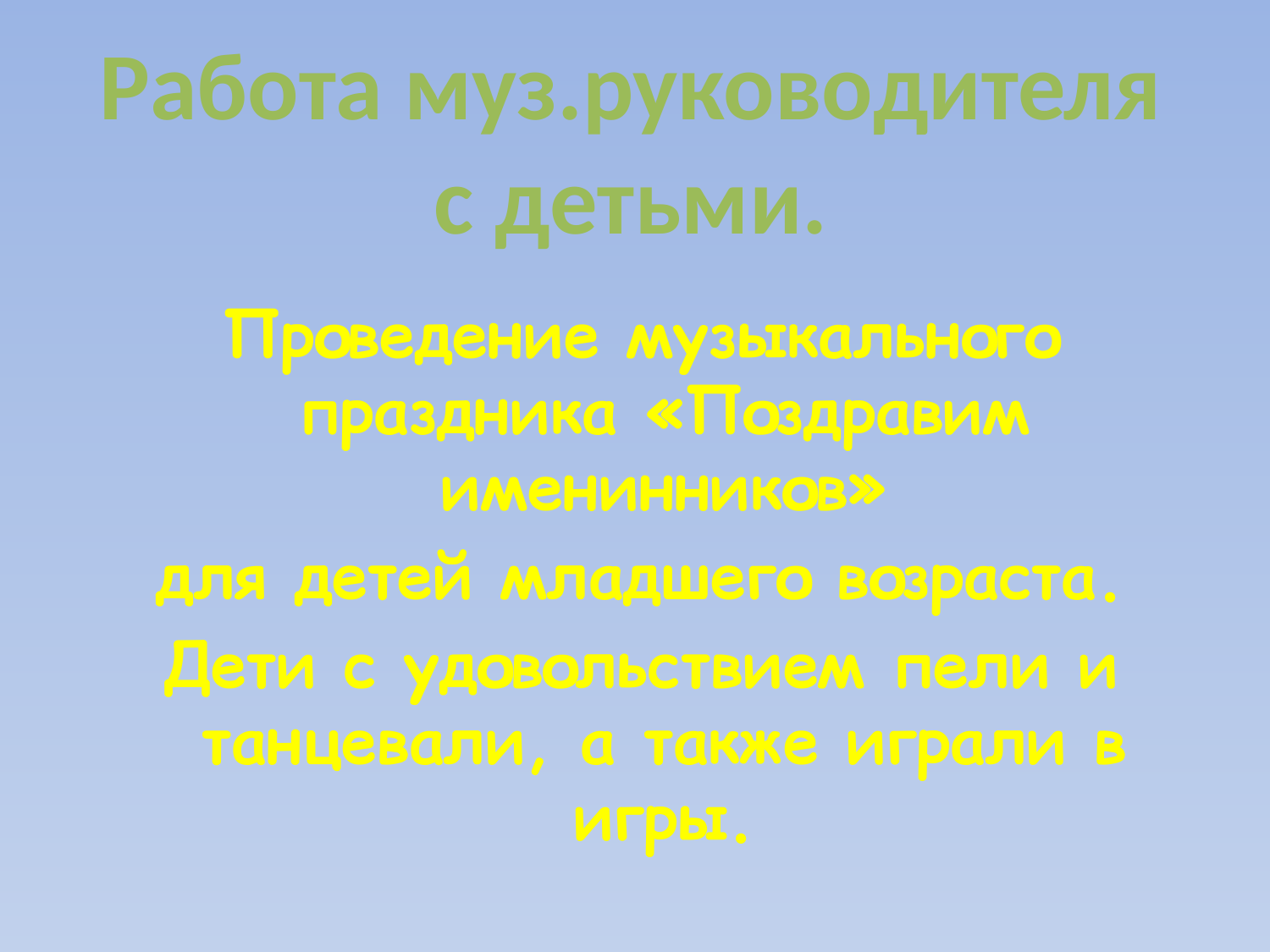

# Работа муз.руководителя с детьми.
Проведение музыкального праздника «Поздравим именинников»
для детей младшего возраста.
Дети с удовольствием пели и танцевали, а также играли в игры.